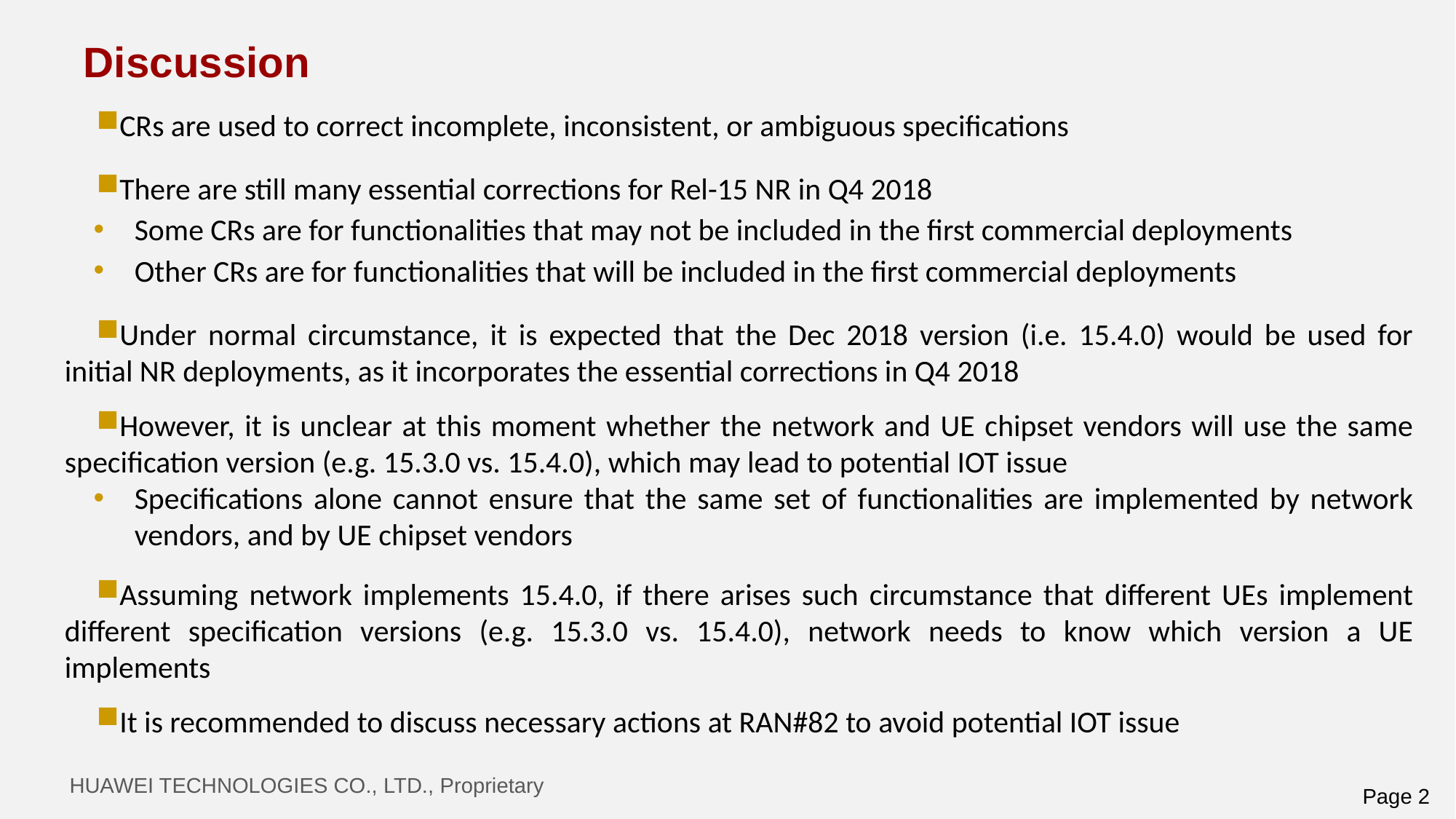

# Discussion
CRs are used to correct incomplete, inconsistent, or ambiguous specifications

There are still many essential corrections for Rel-15 NR in Q4 2018
Some CRs are for functionalities that may not be included in the first commercial deployments
Other CRs are for functionalities that will be included in the first commercial deployments

Under normal circumstance, it is expected that the Dec 2018 version (i.e. 15.4.0) would be used for initial NR deployments, as it incorporates the essential corrections in Q4 2018

However, it is unclear at this moment whether the network and UE chipset vendors will use the same specification version (e.g. 15.3.0 vs. 15.4.0), which may lead to potential IOT issue
Specifications alone cannot ensure that the same set of functionalities are implemented by network vendors, and by UE chipset vendors

Assuming network implements 15.4.0, if there arises such circumstance that different UEs implement different specification versions (e.g. 15.3.0 vs. 15.4.0), network needs to know which version a UE implements

It is recommended to discuss necessary actions at RAN#82 to avoid potential IOT issue